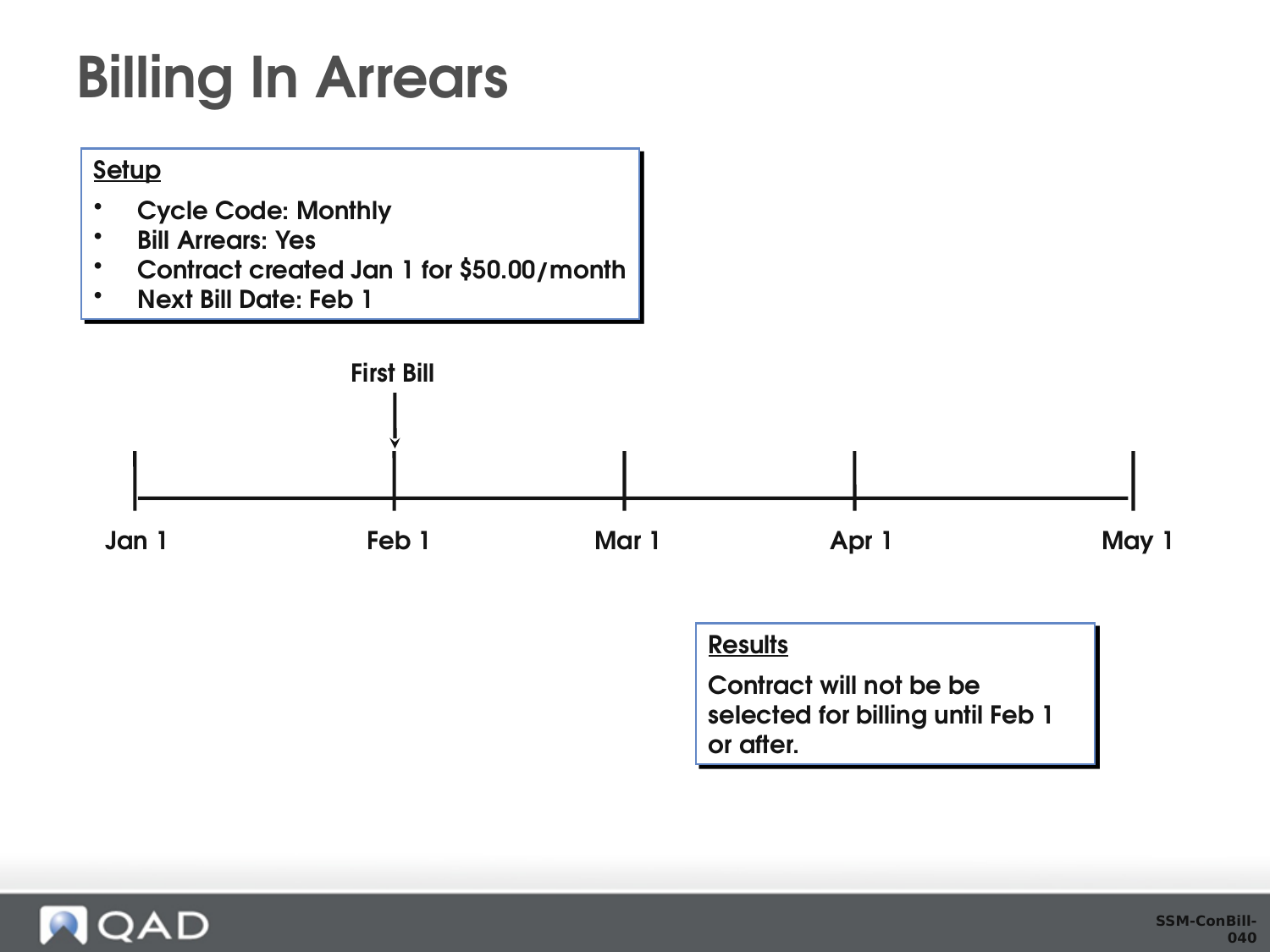

# Billing In Arrears
Setup
  Cycle Code: Monthly
  Bill Arrears: Yes
  Contract created Jan 1 for $50.00/month
  Next Bill Date: Feb 1
First Bill

Jan 1
Feb 1
Mar 1
Apr 1
May 1
Results
Contract will not be be selected for billing until Feb 1 or after.
SSM-ConBill-040